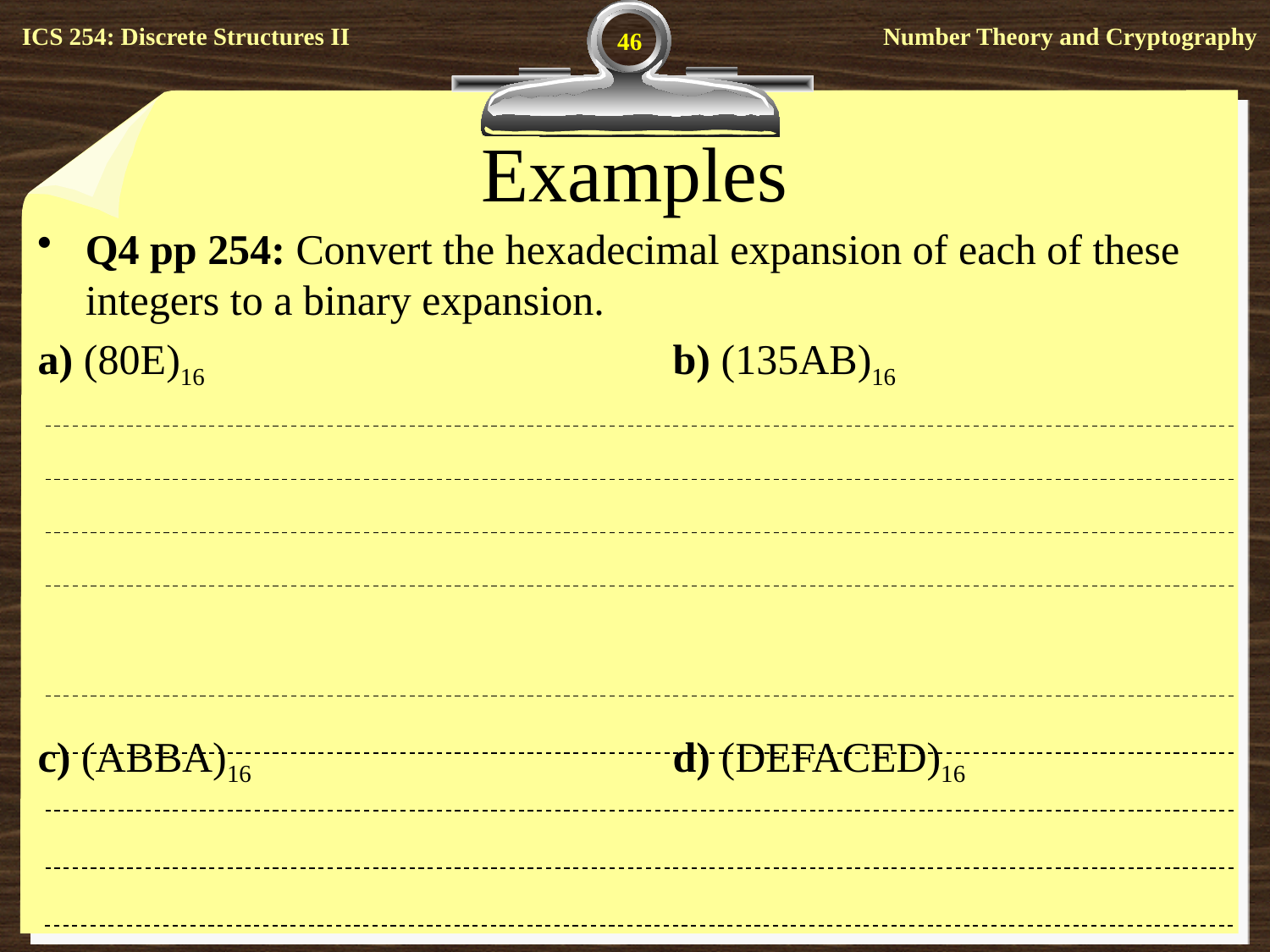

46
# Examples
Q4 pp 254: Convert the hexadecimal expansion of each of these integers to a binary expansion.
a) (80E)16 				b) (135AB)16

c) (ABBA)16 				d) (DEFACED)16